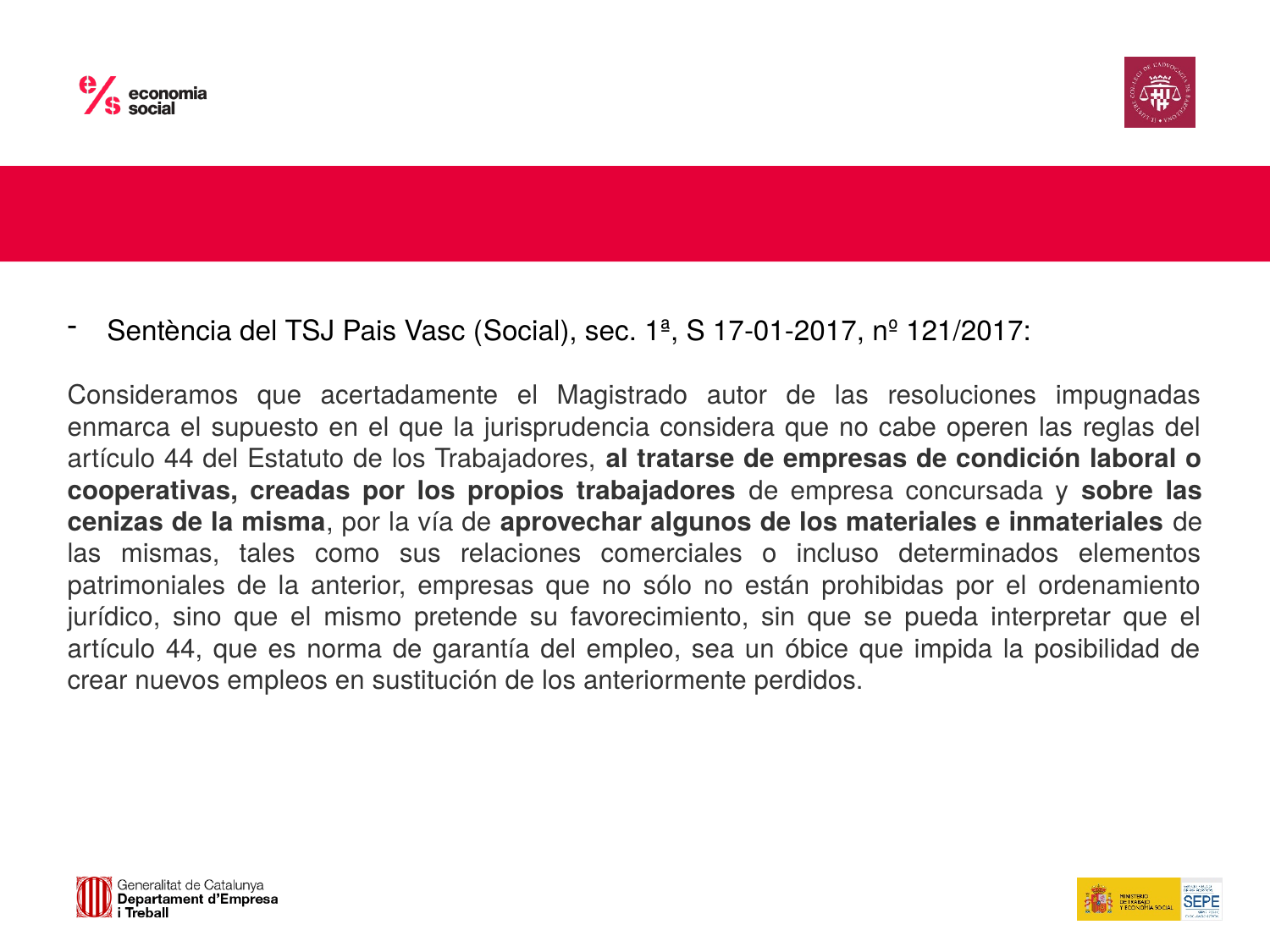

Sentència del TSJ Pais Vasc (Social), sec. 1ª, S 17-01-2017, nº 121/2017:

Consideramos que acertadamente el Magistrado autor de las resoluciones impugnadas enmarca el supuesto en el que la jurisprudencia considera que no cabe operen las reglas del artículo 44 del Estatuto de los Trabajadores, al tratarse de empresas de condición laboral o cooperativas, creadas por los propios trabajadores de empresa concursada y sobre las cenizas de la misma, por la vía de aprovechar algunos de los materiales e inmateriales de las mismas, tales como sus relaciones comerciales o incluso determinados elementos patrimoniales de la anterior, empresas que no sólo no están prohibidas por el ordenamiento jurídico, sino que el mismo pretende su favorecimiento, sin que se pueda interpretar que el artículo 44, que es norma de garantía del empleo, sea un óbice que impida la posibilidad de crear nuevos empleos en sustitución de los anteriormente perdidos.